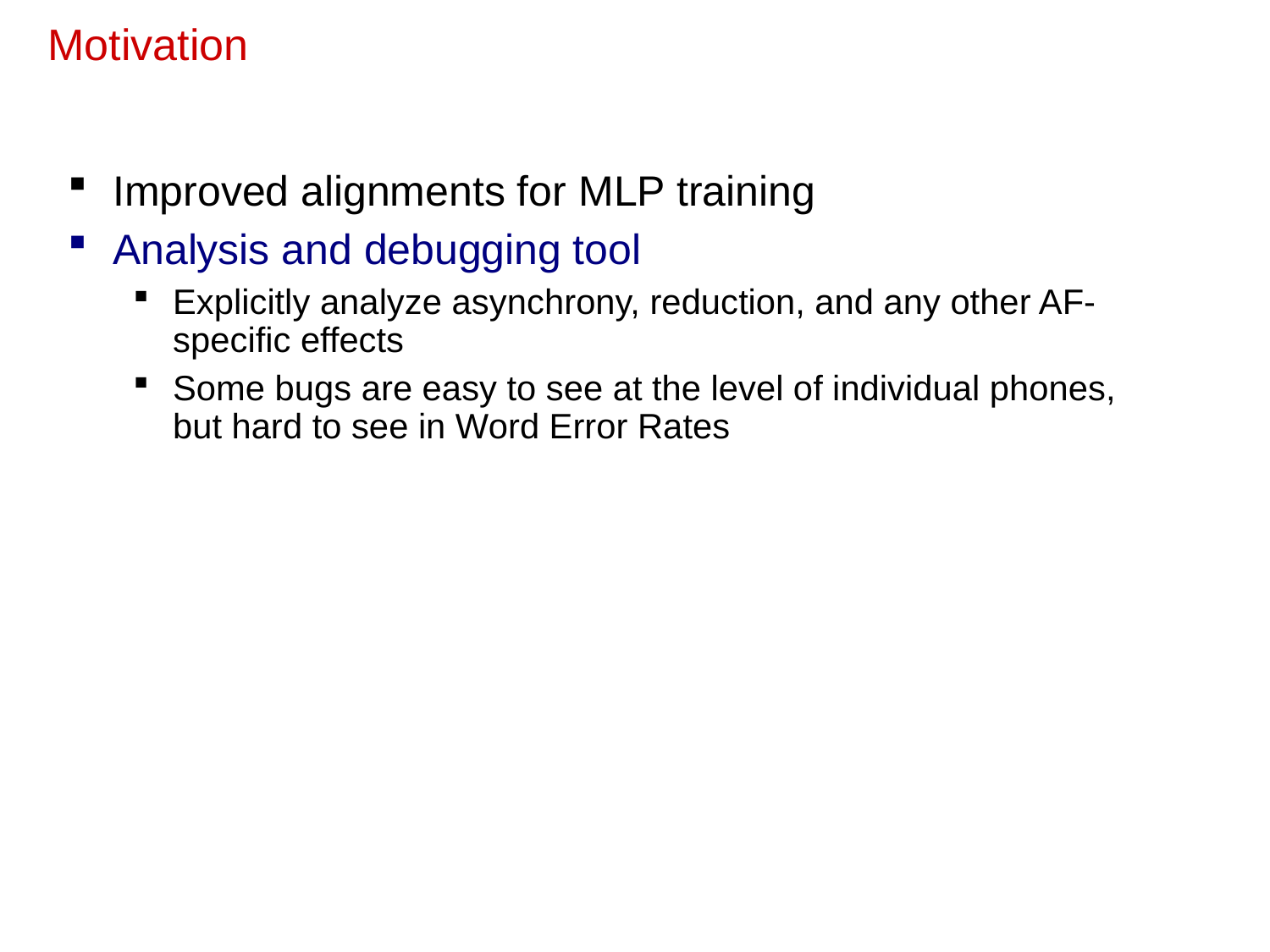

# Motivation
Improved alignments for MLP training
Analysis and debugging tool
Explicitly analyze asynchrony, reduction, and any other AF-specific effects
Some bugs are easy to see at the level of individual phones, but hard to see in Word Error Rates